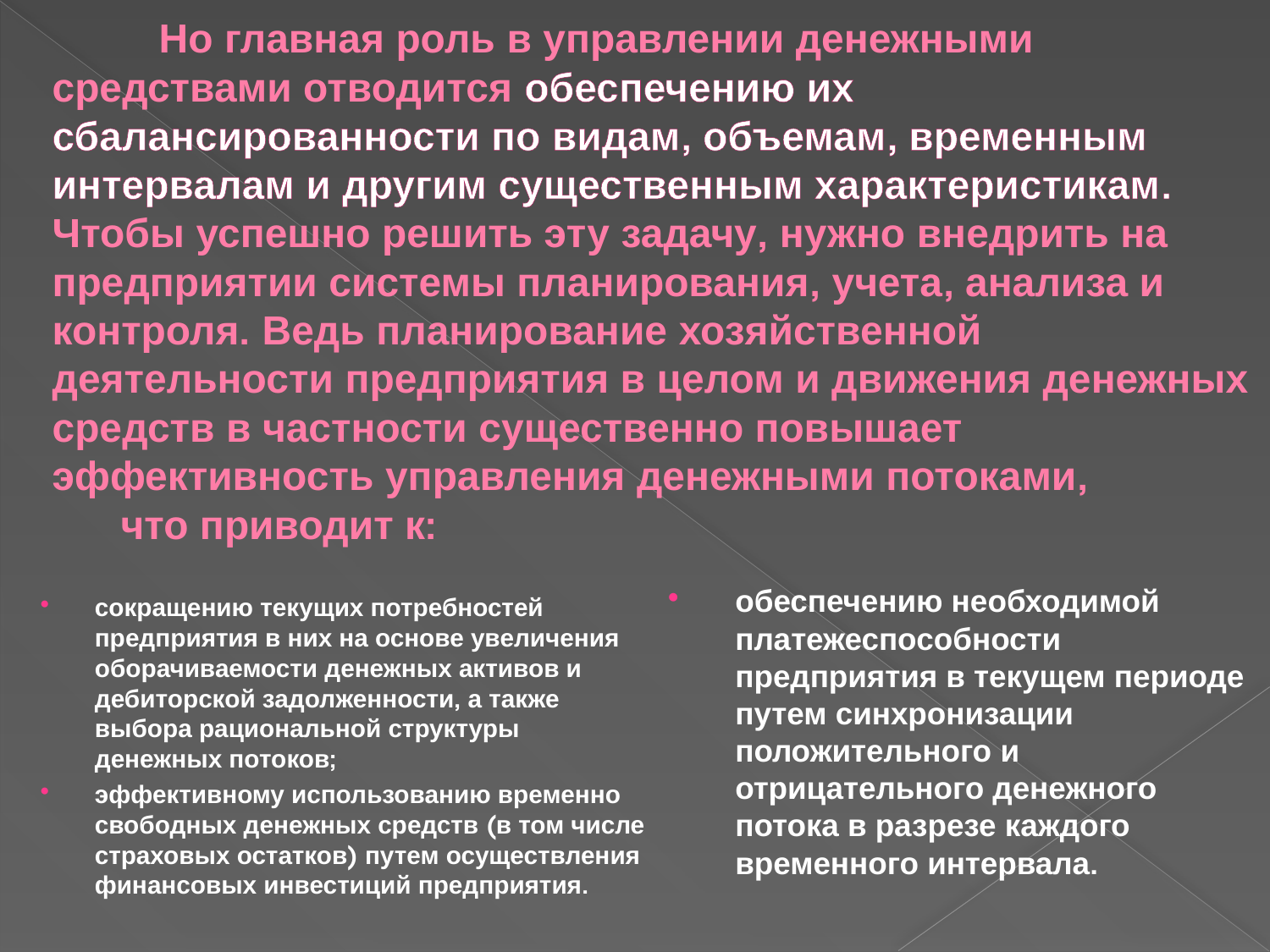

# Но главная роль в управлении денежными средствами отводится обеспечению их сбалансированности по видам, объемам, временным интервалам и другим существенным характеристикам. Чтобы успешно решить эту задачу, нужно внедрить на предприятии системы планирования, учета, анализа и контроля. Ведь планирование хозяйственной деятельности предприятия в целом и движения денежных средств в частности существенно повышает эффективность управления денежными потоками,                     что приводит к:
обеспечению необходимой платежеспособности предприятия в текущем периоде путем синхронизации положительного и отрицательного денежного потока в разрезе каждого временного интервала.
сокращению текущих потребностей предприятия в них на основе увеличения оборачиваемости денежных активов и дебиторской задолженности, а также выбора рациональной структуры денежных потоков;
эффективному использованию временно свободных денежных средств (в том числе страховых остатков) путем осуществления финансовых инвестиций предприятия.